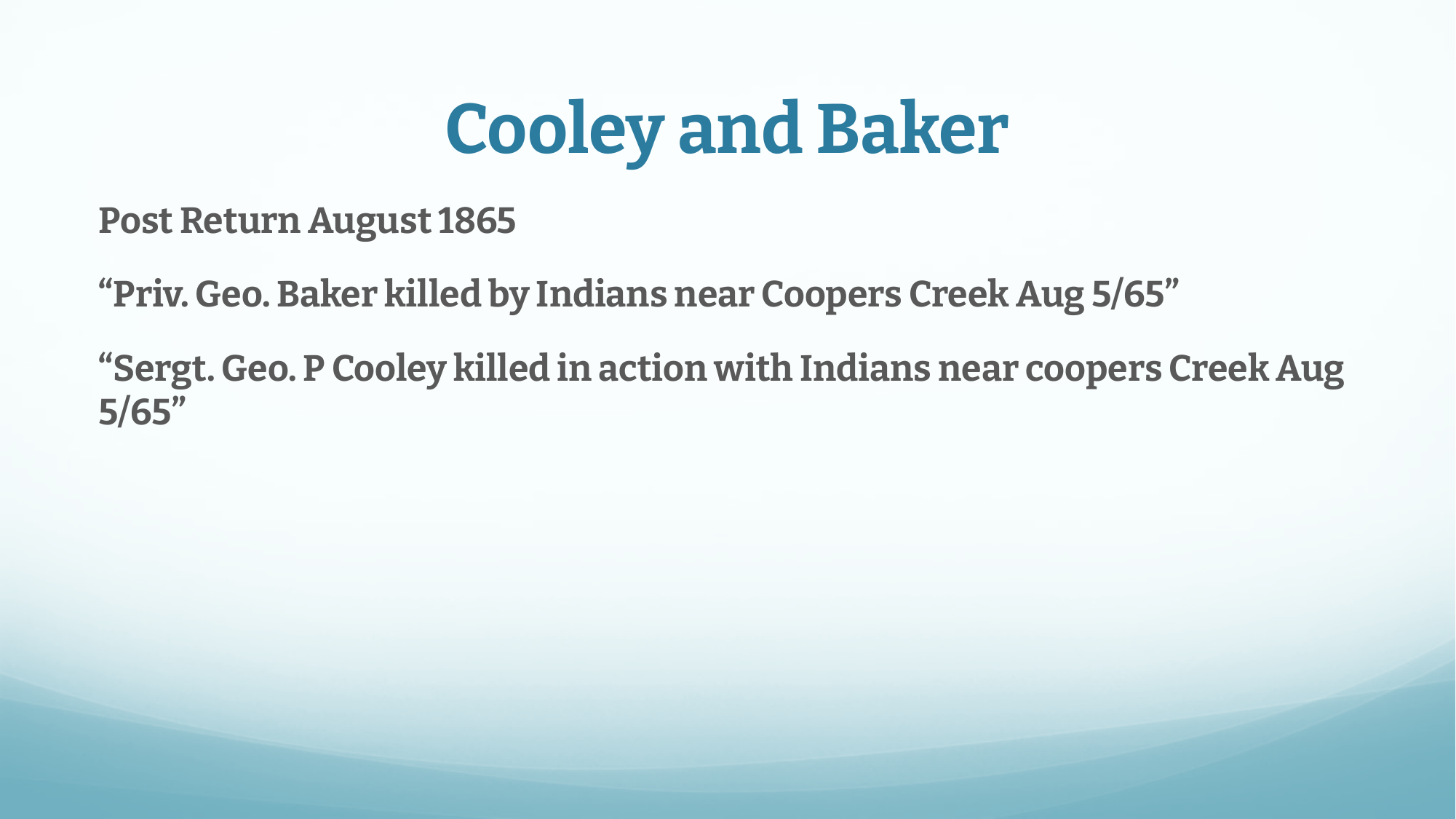

# Cooley and Baker
Post Return August 1865
“Priv. Geo. Baker killed by Indians near Coopers Creek Aug 5/65”
“Sergt. Geo. P Cooley killed in action with Indians near coopers Creek Aug 5/65”